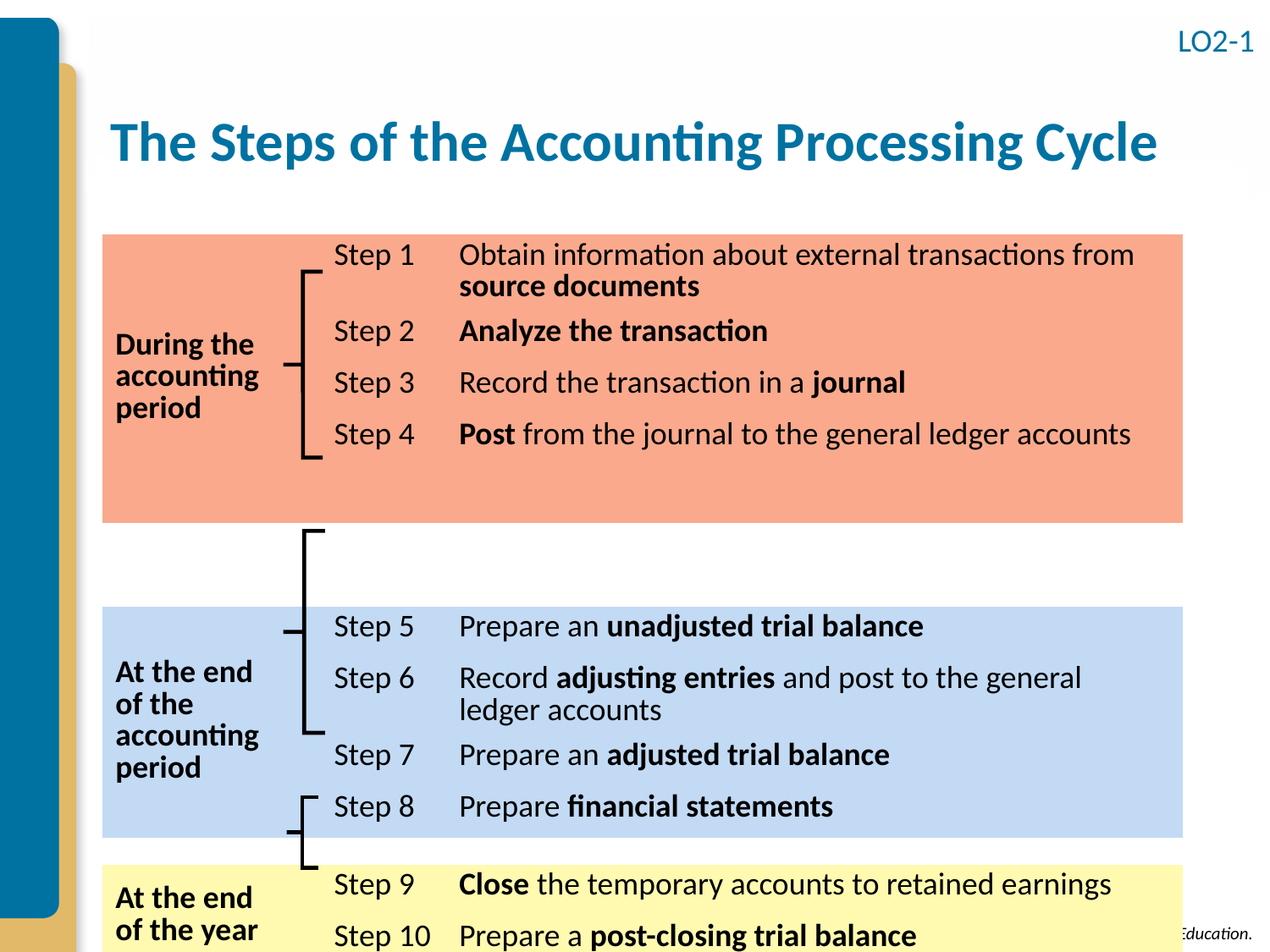

LO2-1
# The Steps of the Accounting Processing Cycle
| During the accounting period |  | Step 1 | Obtain information about external transactions from source documents |
| --- | --- | --- | --- |
|  |  | Step 2 | Analyze the transaction |
|  |  | Step 3 | Record the transaction in a journal |
|  |  | Step 4 | Post from the journal to the general ledger accounts |
|  |  |  |  |
| At the end of the accounting period |  | Step 5 | Prepare an unadjusted trial balance |
|  |  | Step 6 | Record adjusting entries and post to the general ledger accounts |
|  |  | Step 7 | Prepare an adjusted trial balance |
|  |  | Step 8 | Prepare financial statements |
|  |  |  |  |
| At the end of the year |  | Step 9 | Close the temporary accounts to retained earnings |
|  |  | Step 10 | Prepare a post-closing trial balance |